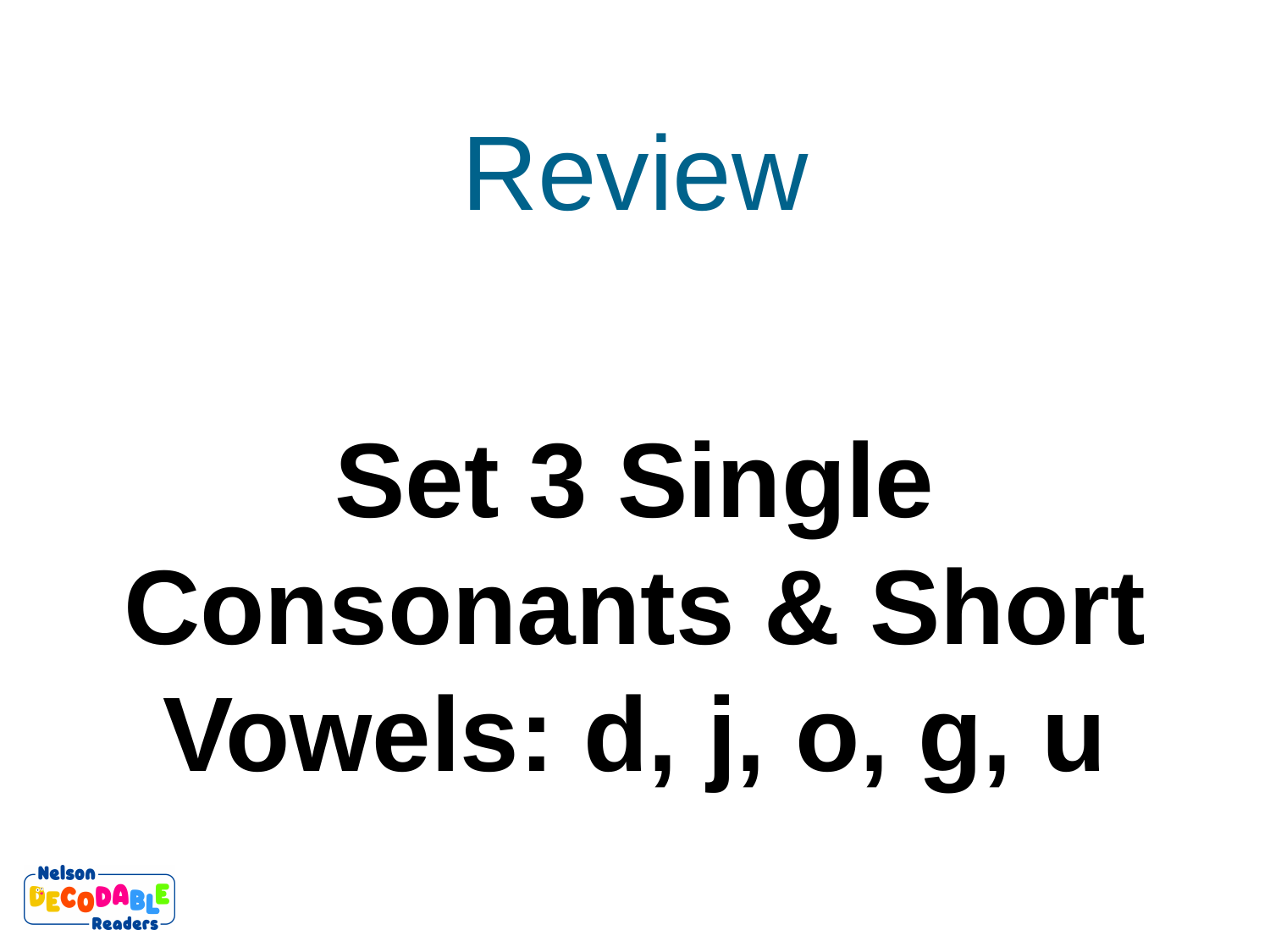

Review
Set 3 Single Consonants & Short Vowels: d, j, o, g, u